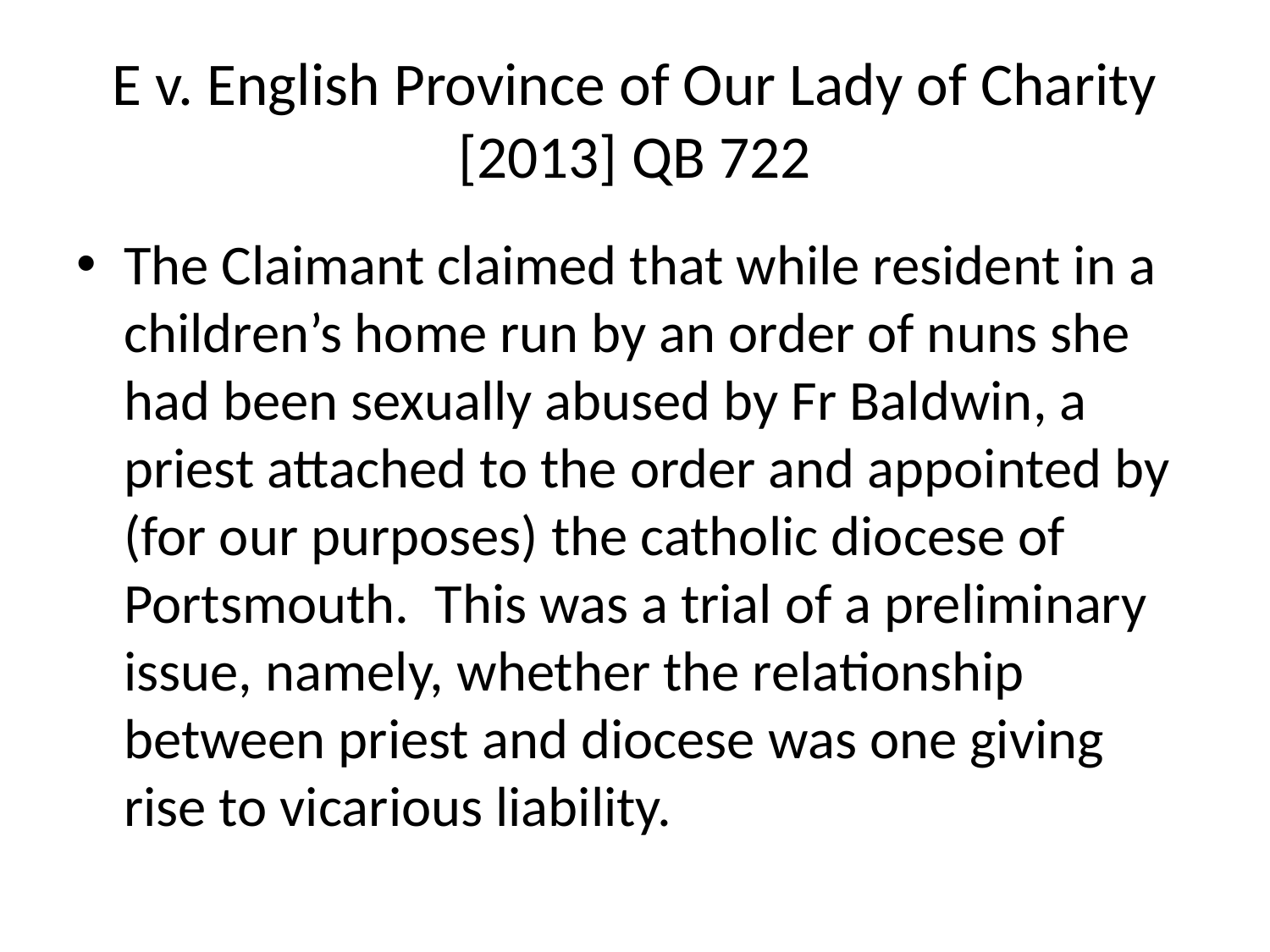

# E v. English Province of Our Lady of Charity [2013] QB 722
The Claimant claimed that while resident in a children’s home run by an order of nuns she had been sexually abused by Fr Baldwin, a priest attached to the order and appointed by (for our purposes) the catholic diocese of Portsmouth.  This was a trial of a preliminary issue, namely, whether the relationship between priest and diocese was one giving rise to vicarious liability.